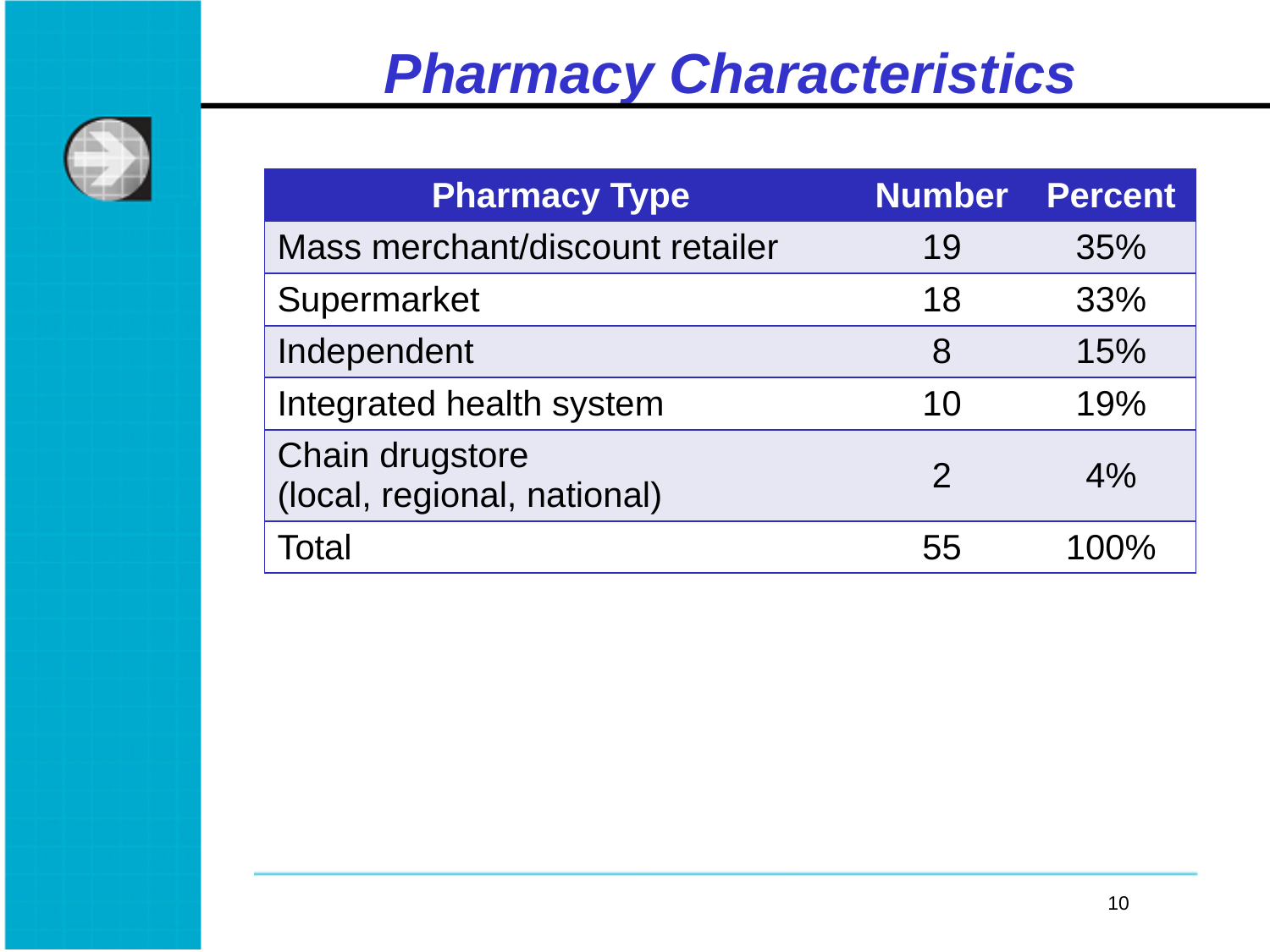

# Pharmacy Characteristics

| Pharmacy Type | Number | Percent |
| --- | --- | --- |
| Mass merchant/discount retailer | 19 | 35% |
| Supermarket | 18 | 33% |
| Independent | 8 | 15% |
| Integrated health system | 10 | 19% |
| Chain drugstore (local, regional, national) | 2 | 4% |
| Total | 55 | 100% |